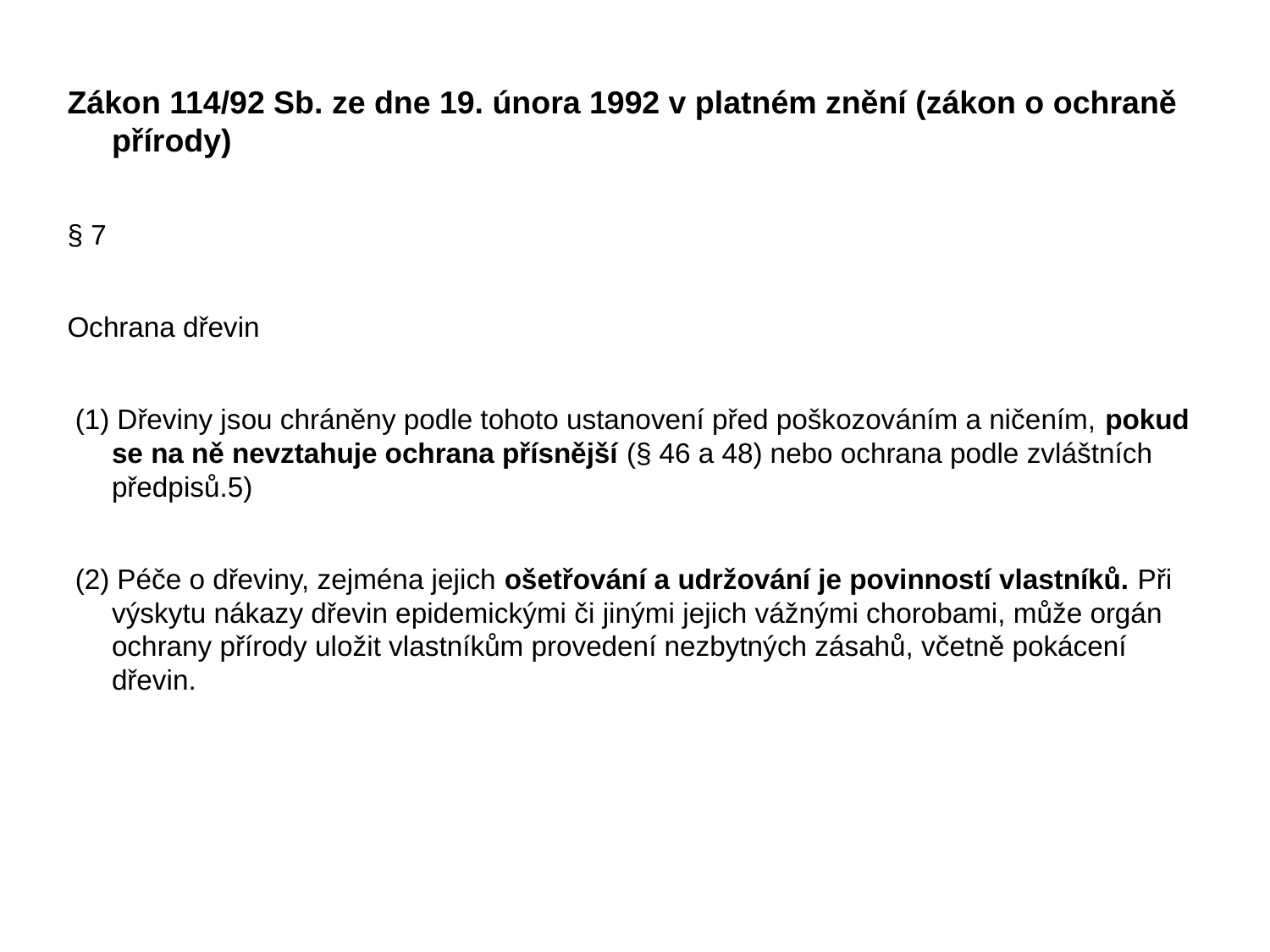

Zákon 114/92 Sb. ze dne 19. února 1992 v platném znění (zákon o ochraně přírody)

§ 7

Ochrana dřevin

 (1) Dřeviny jsou chráněny podle tohoto ustanovení před poškozováním a ničením, pokud se na ně nevztahuje ochrana přísnější (§ 46 a 48) nebo ochrana podle zvláštních předpisů.5)

 (2) Péče o dřeviny, zejména jejich ošetřování a udržování je povinností vlastníků. Při výskytu nákazy dřevin epidemickými či jinými jejich vážnými chorobami, může orgán ochrany přírody uložit vlastníkům provedení nezbytných zásahů, včetně pokácení dřevin.